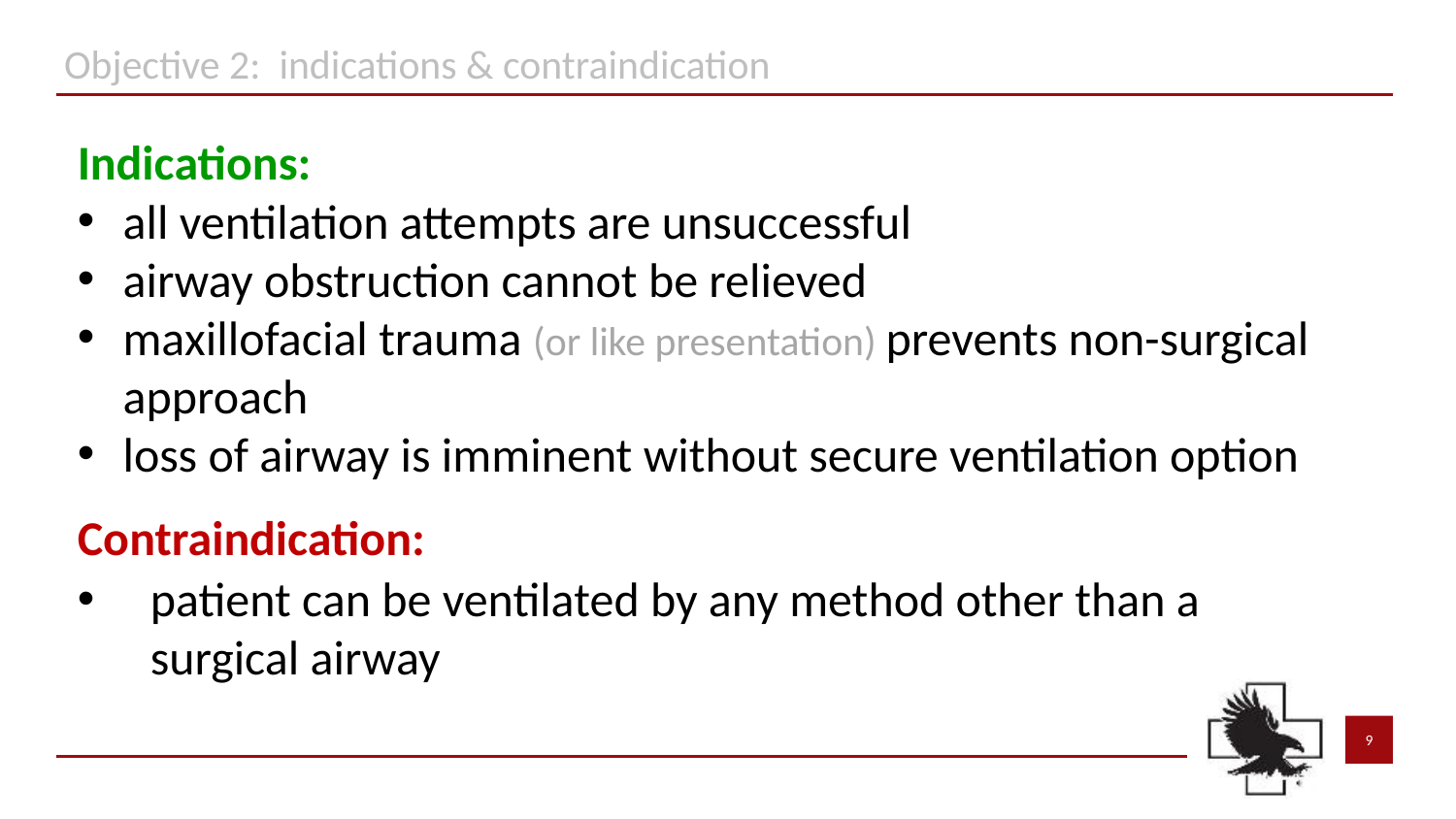

Objective 2:  indications & contraindication
Indications:
all ventilation attempts are unsuccessful
airway obstruction cannot be relieved
maxillofacial trauma (or like presentation) prevents non-surgical approach
loss of airway is imminent without secure ventilation option
Contraindication:
patient can be ventilated by any method other than a surgical airway
9